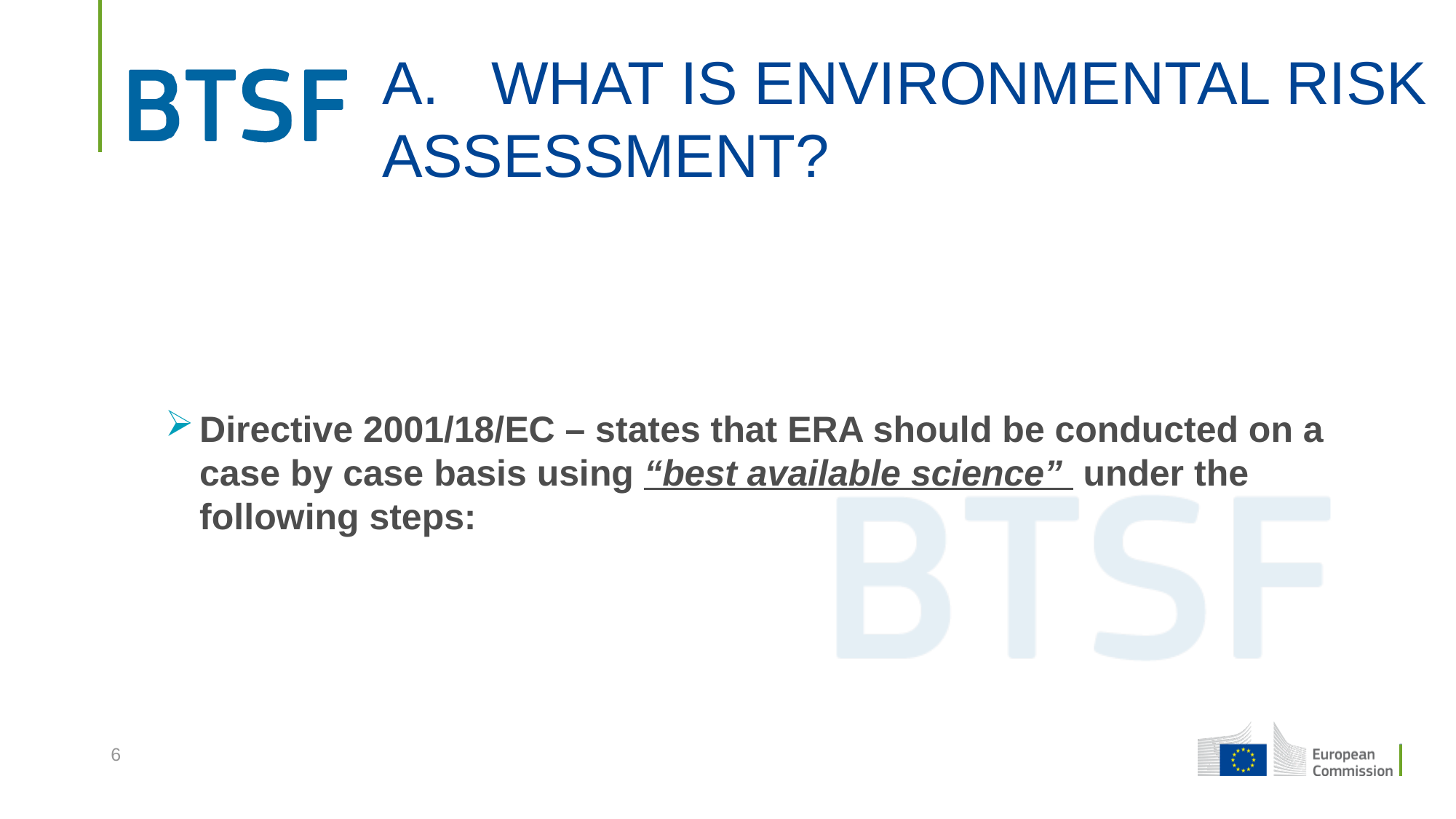

A.	WHAT IS ENVIRONMENTAL RISK ASSESSMENT?

Directive 2001/18/EC – states that ERA should be conducted on a case by case basis using “best available science”  under the following steps:

6